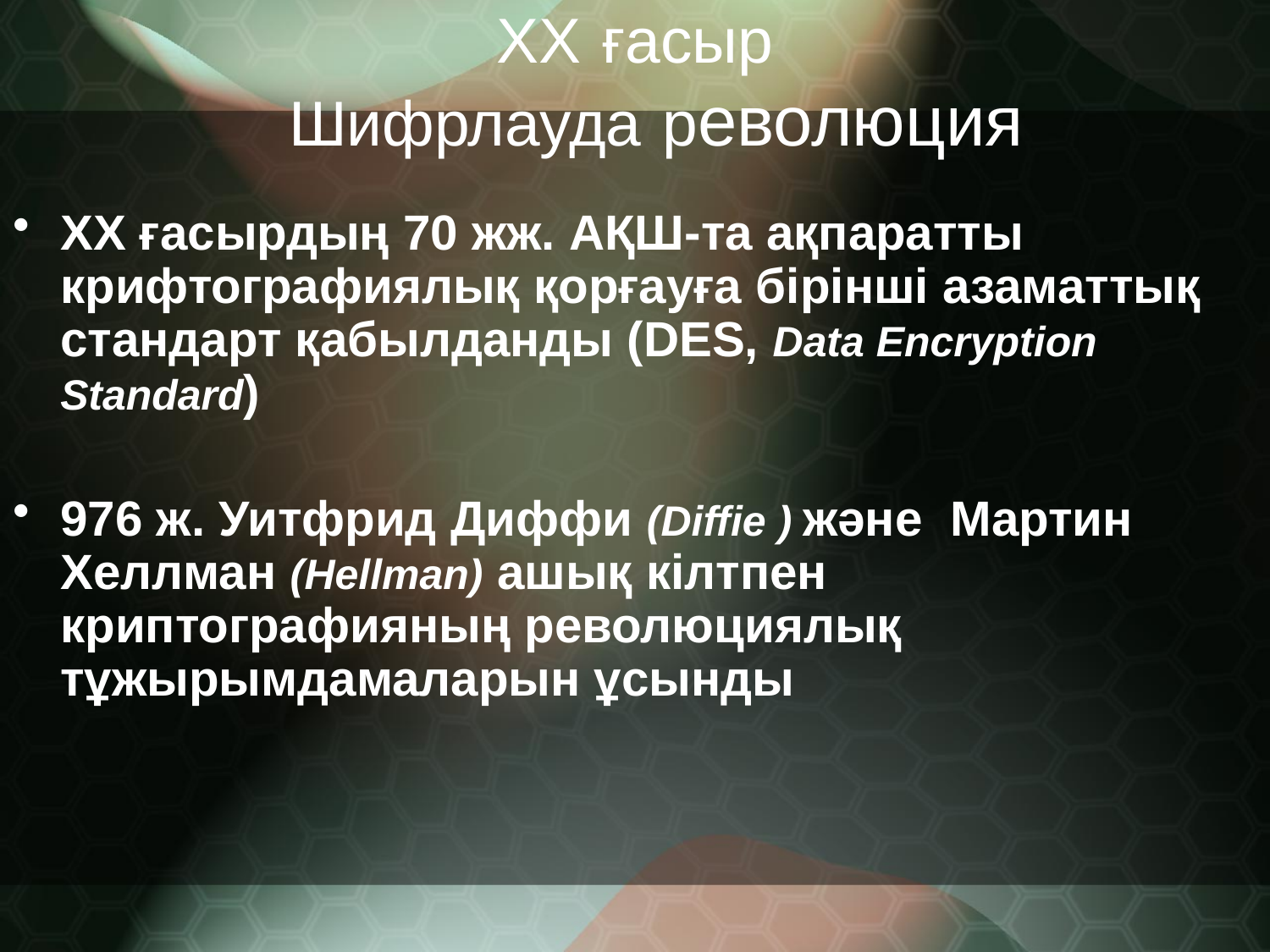

# ХХ ғасыр Шифрлауда революция
ХХ ғасырдың 70 жж. АҚШ-та ақпаратты крифтографиялық қорғауға бiрiншi азаматтық стандарт қабылданды (DES, Data Encryption Standard)

976 ж. Уитфрид Диффи (Diffie ) және  Мартин Хеллман (Hellman) ашық кiлтпен криптографияның революциялық тұжырымдамаларын ұсынды